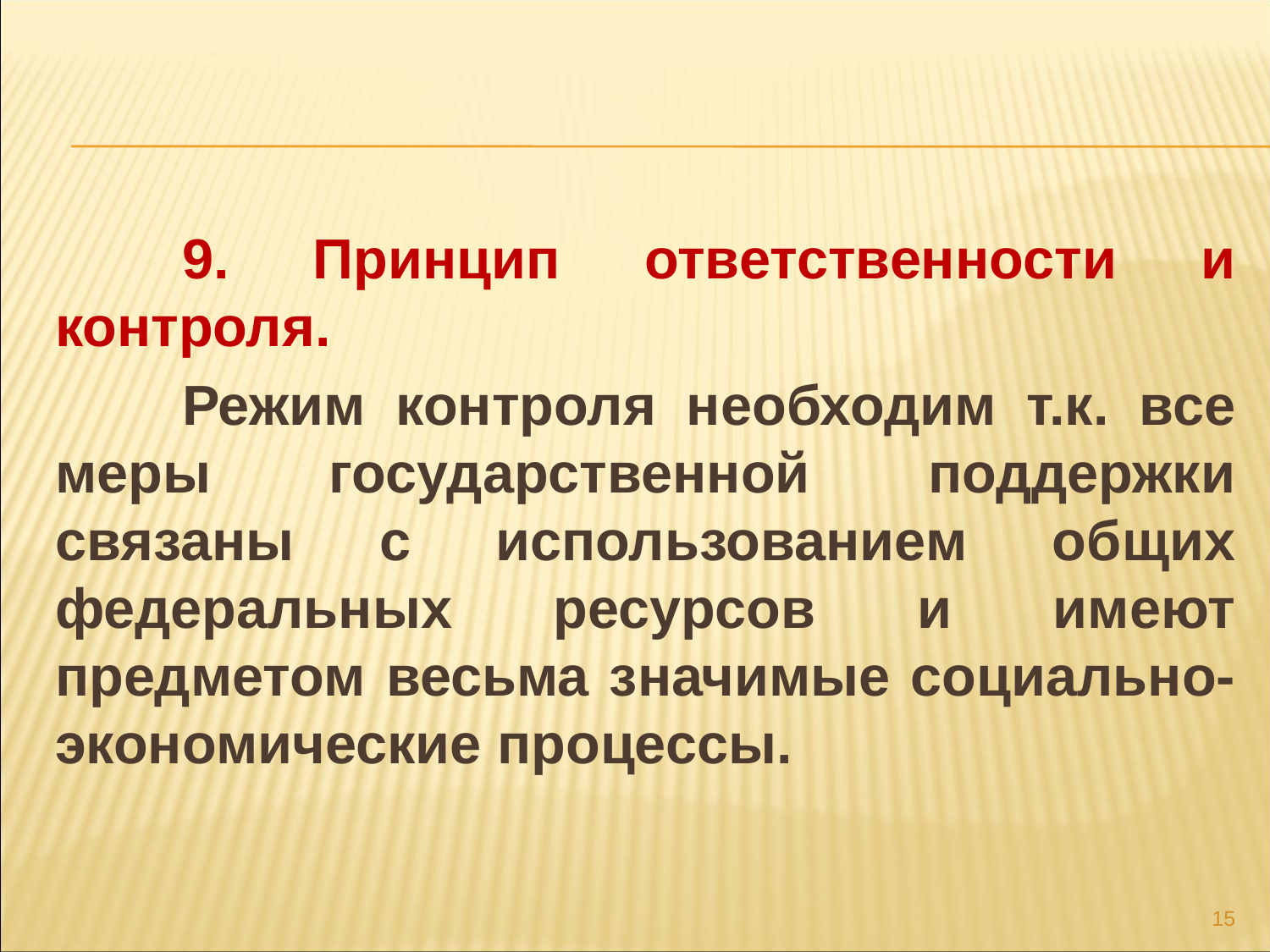

9. Принцип ответственности и контроля.
	Режим контроля необходим т.к. все меры государственной поддержки связаны с использованием общих федеральных ресурсов и имеют предметом весьма значимые социально-экономические процессы.
15